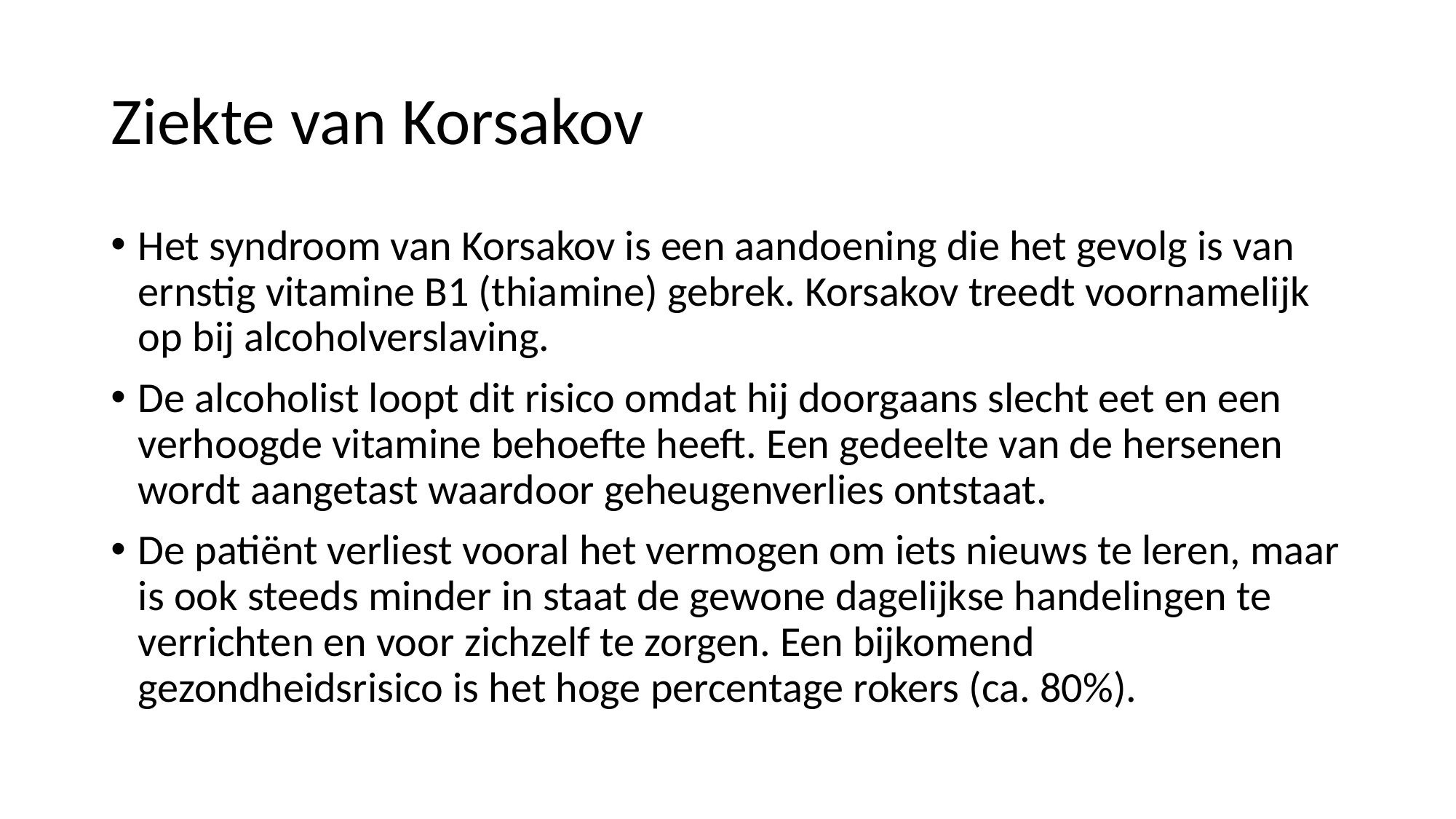

# Ziekte van Korsakov
Het syndroom van Korsakov is een aandoening die het gevolg is van ernstig vitamine B1 (thiamine) gebrek. Korsakov treedt voornamelijk op bij alcoholverslaving.
De alcoholist loopt dit risico omdat hij doorgaans slecht eet en een verhoogde vitamine behoefte heeft. Een gedeelte van de hersenen wordt aangetast waardoor geheugenverlies ontstaat.
De patiënt verliest vooral het vermogen om iets nieuws te leren, maar is ook steeds minder in staat de gewone dagelijkse handelingen te verrichten en voor zichzelf te zorgen. Een bijkomend gezondheidsrisico is het hoge percentage rokers (ca. 80%).